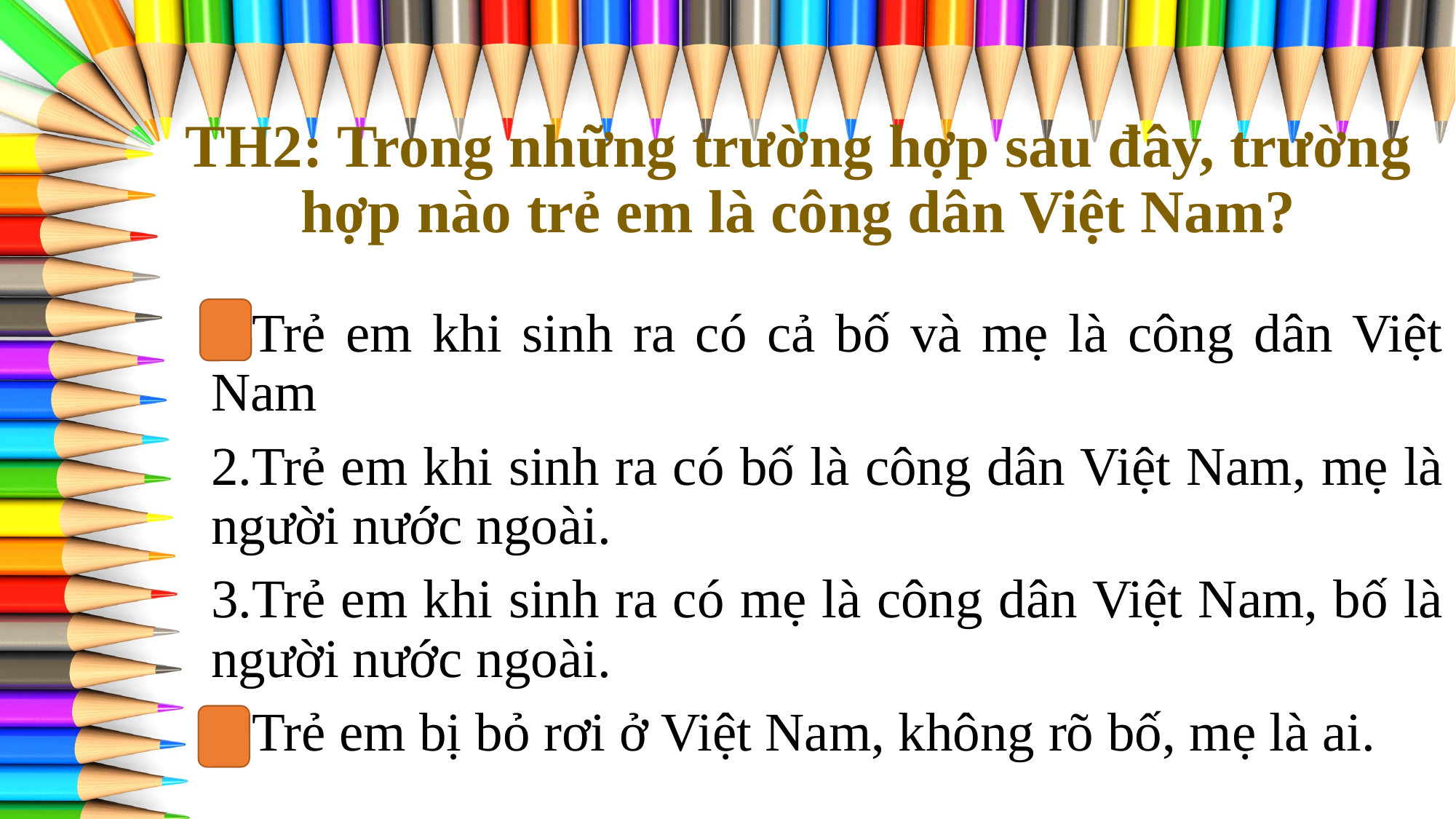

# TH2: Trong những trường hợp sau đây, trường hợp nào trẻ em là công dân Việt Nam?
Trẻ em khi sinh ra có cả bố và mẹ là công dân Việt Nam
Trẻ em khi sinh ra có bố là công dân Việt Nam, mẹ là người nước ngoài.
Trẻ em khi sinh ra có mẹ là công dân Việt Nam, bố là người nước ngoài.
Trẻ em bị bỏ rơi ở Việt Nam, không rõ bố, mẹ là ai.